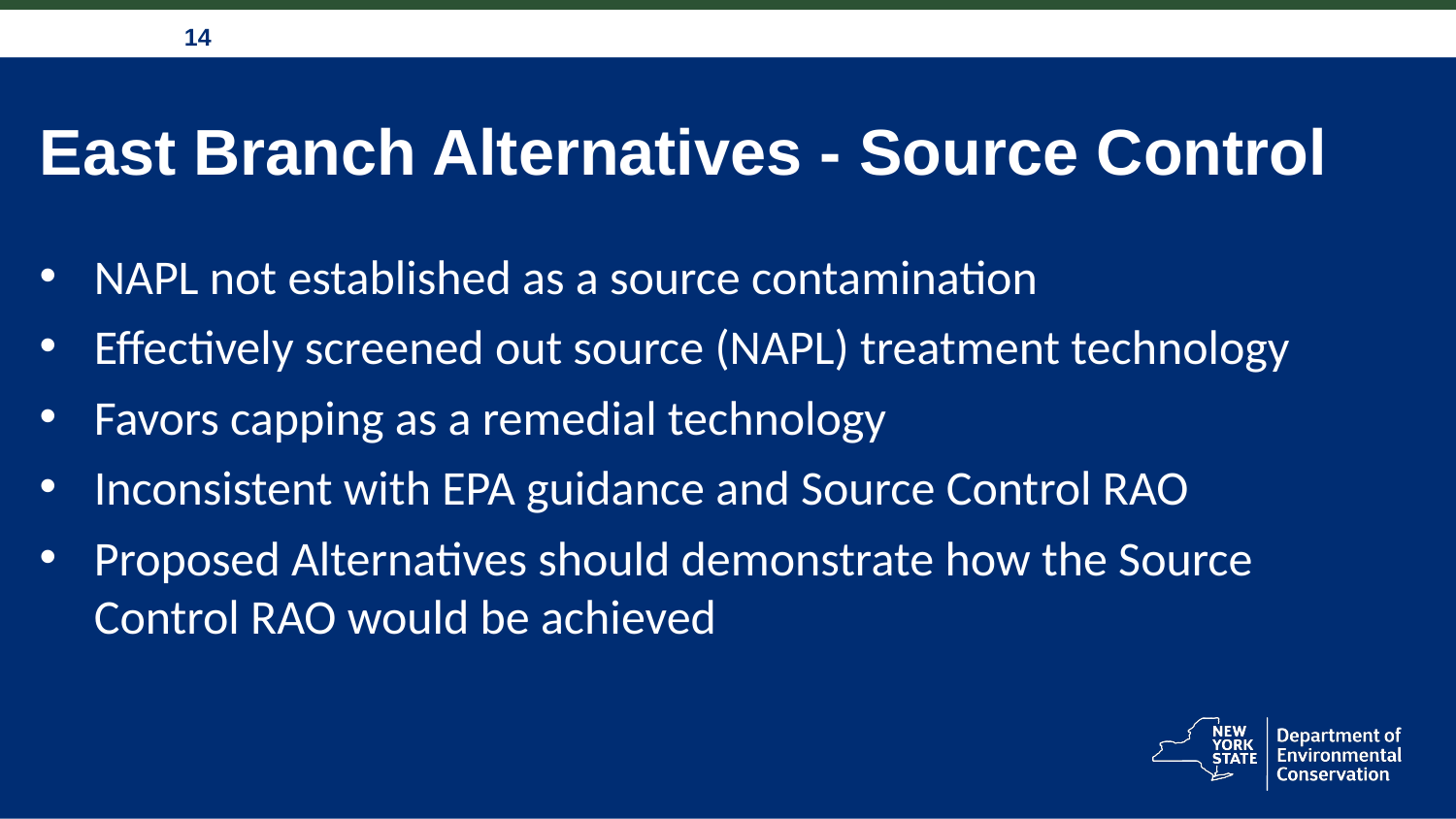

# East Branch Alternatives - Source Control
NAPL not established as a source contamination
Effectively screened out source (NAPL) treatment technology
Favors capping as a remedial technology
Inconsistent with EPA guidance and Source Control RAO
Proposed Alternatives should demonstrate how the Source Control RAO would be achieved